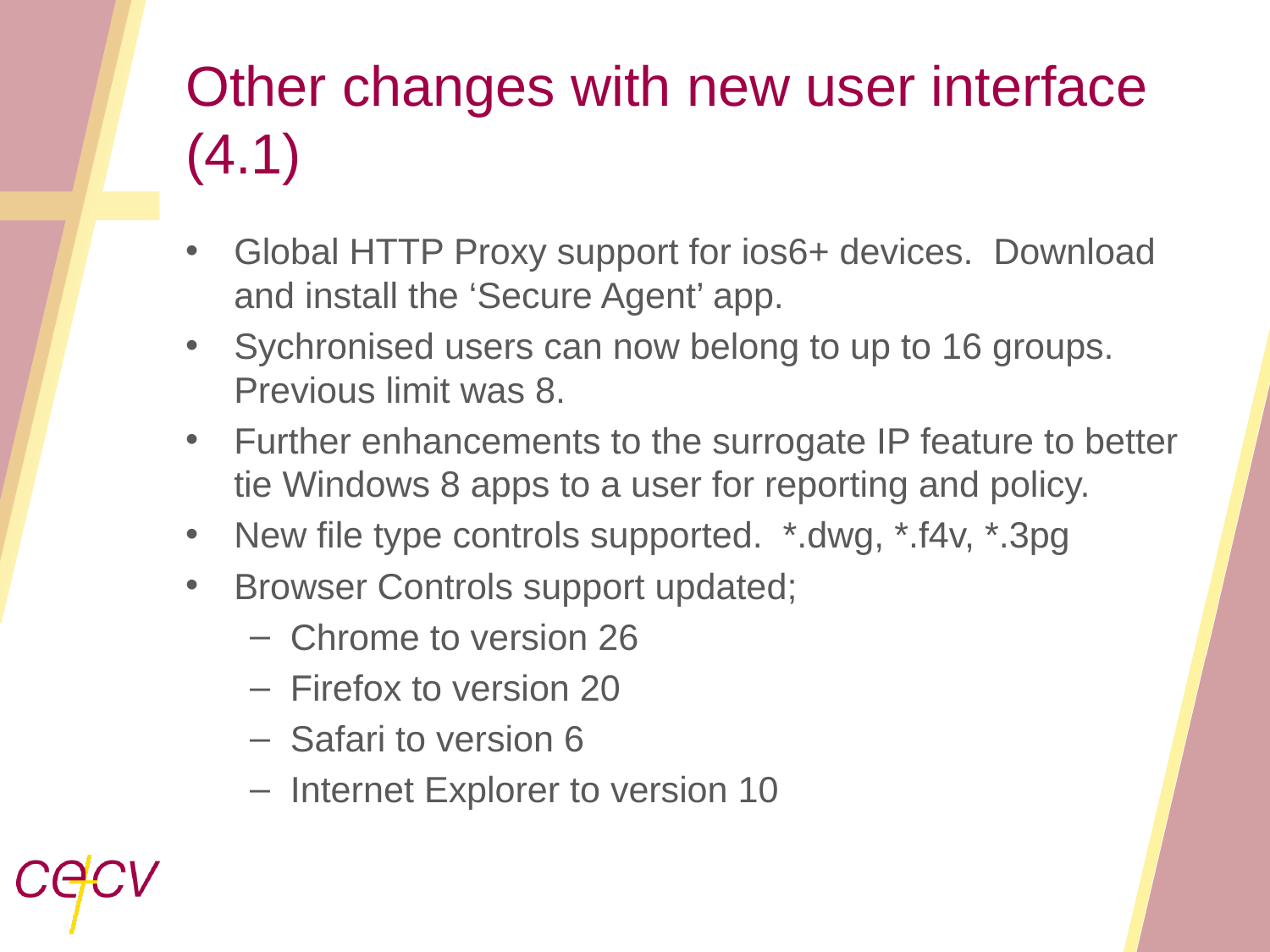

# Other changes with new user interface (4.1)
Global HTTP Proxy support for ios6+ devices.  Download and install the ‘Secure Agent’ app.
Sychronised users can now belong to up to 16 groups. Previous limit was 8.
Further enhancements to the surrogate IP feature to better tie Windows 8 apps to a user for reporting and policy.
New file type controls supported.  *.dwg, *.f4v, *.3pg
Browser Controls support updated;
Chrome to version 26
Firefox to version 20
Safari to version 6
Internet Explorer to version 10